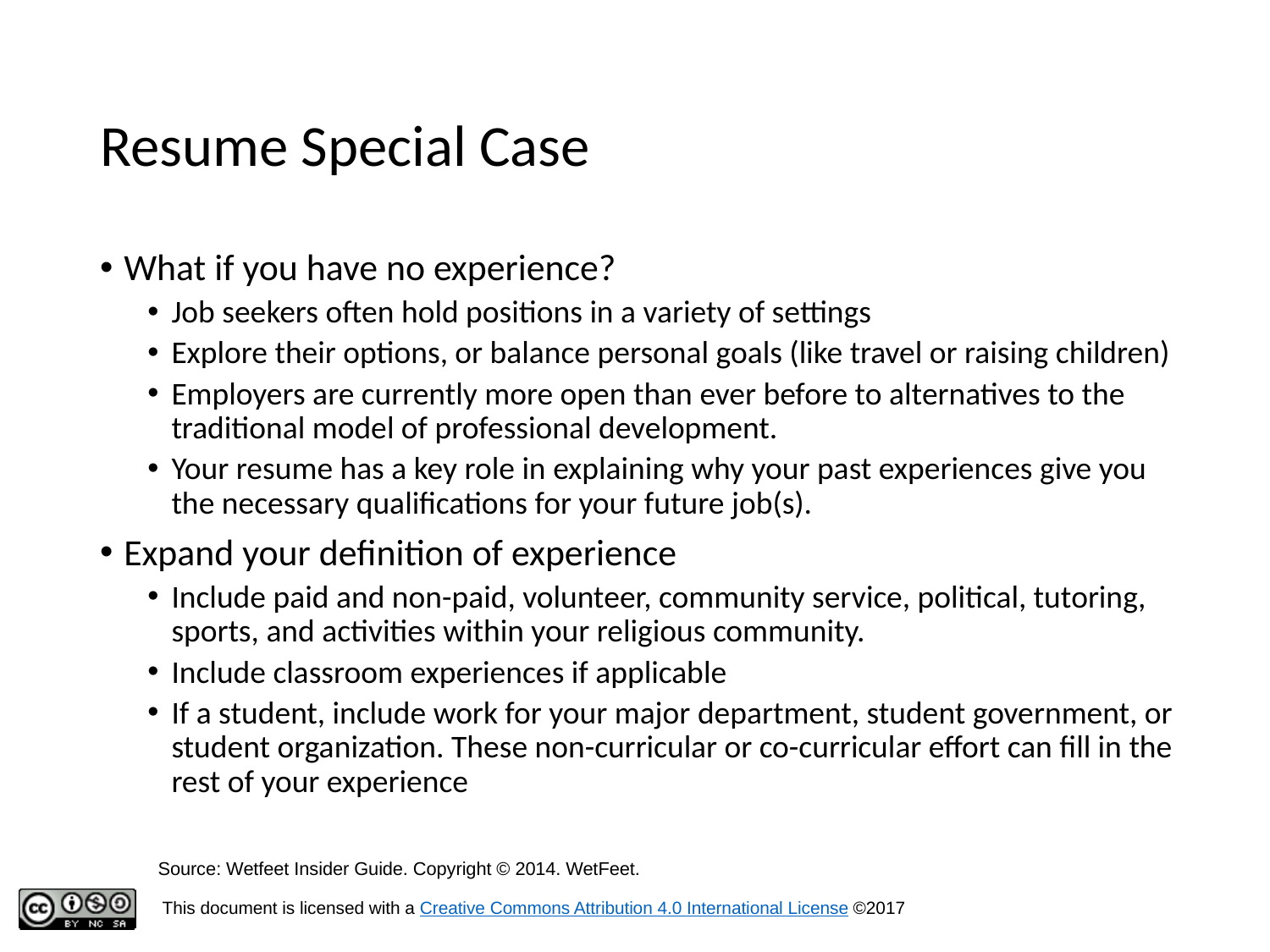

# Resume Special Case
What if you have no experience?
Job seekers often hold positions in a variety of settings
Explore their options, or balance personal goals (like travel or raising children)
Employers are currently more open than ever before to alternatives to the traditional model of professional development.
Your resume has a key role in explaining why your past experiences give you the necessary qualifications for your future job(s).
Expand your definition of experience
Include paid and non-paid, volunteer, community service, political, tutoring, sports, and activities within your religious community.
Include classroom experiences if applicable
If a student, include work for your major department, student government, or student organization. These non-curricular or co-curricular effort can fill in the rest of your experience
Source: Wetfeet Insider Guide. Copyright © 2014. WetFeet.